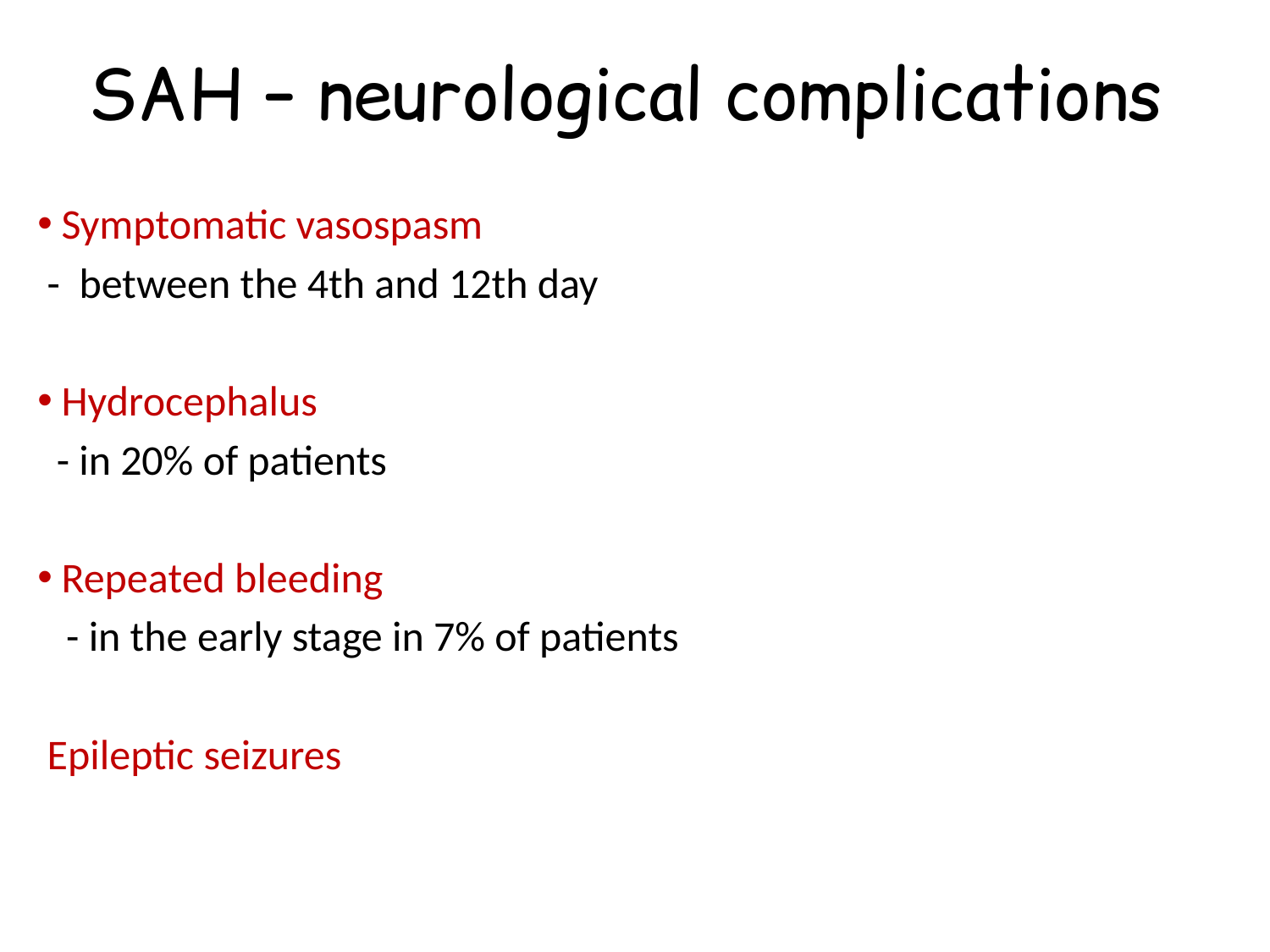

# SAH – neurological complications
Symptomatic vasospasm
 -  between the 4th and 12th day

Hydrocephalus
  - in 20% of patients

Repeated bleeding
   - in the early stage in 7% of patients

 Epileptic seizures